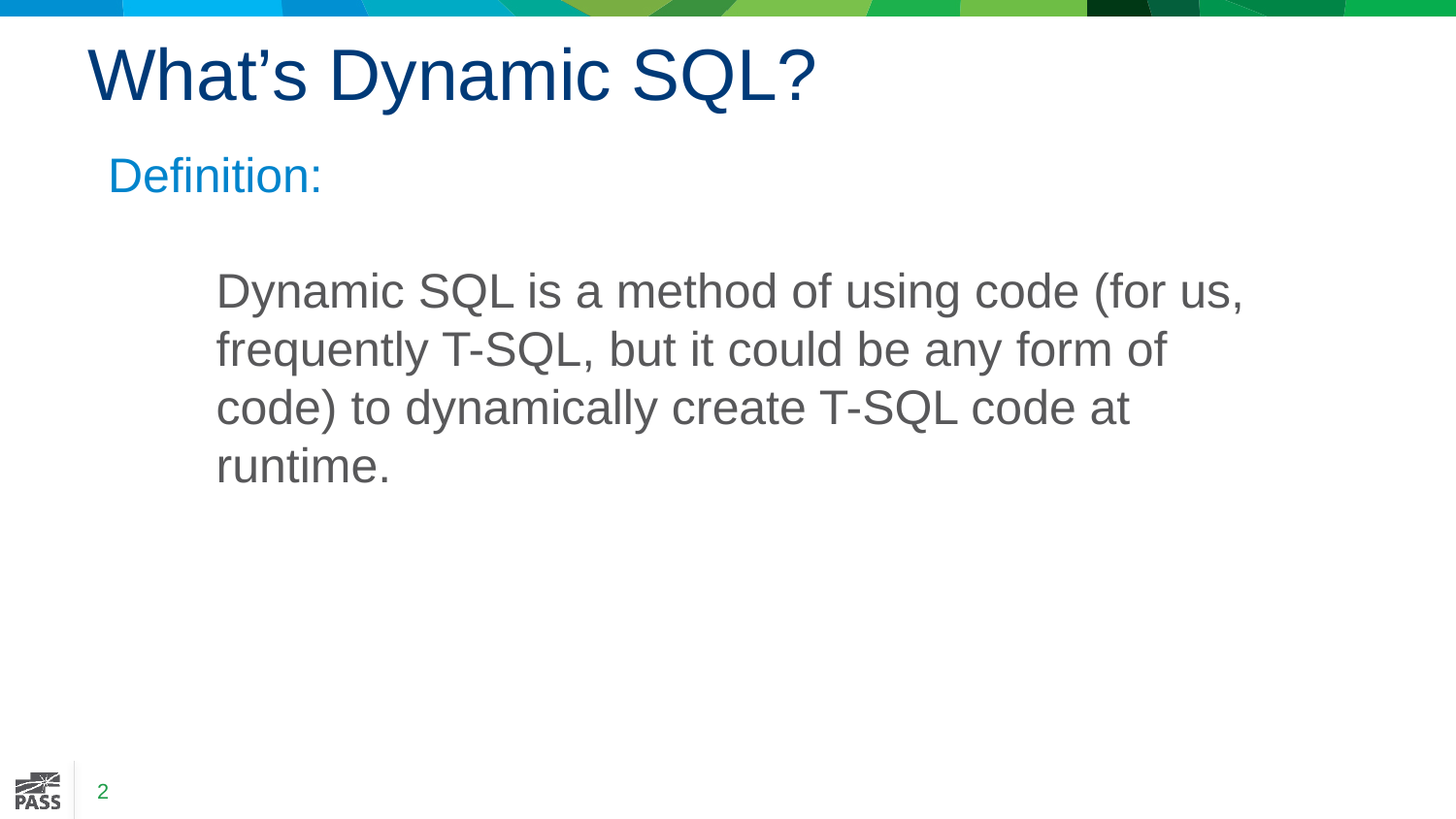

# What’s Dynamic SQL?
Definition:
Dynamic SQL is a method of using code (for us, frequently T-SQL, but it could be any form of code) to dynamically create T-SQL code at runtime.
2